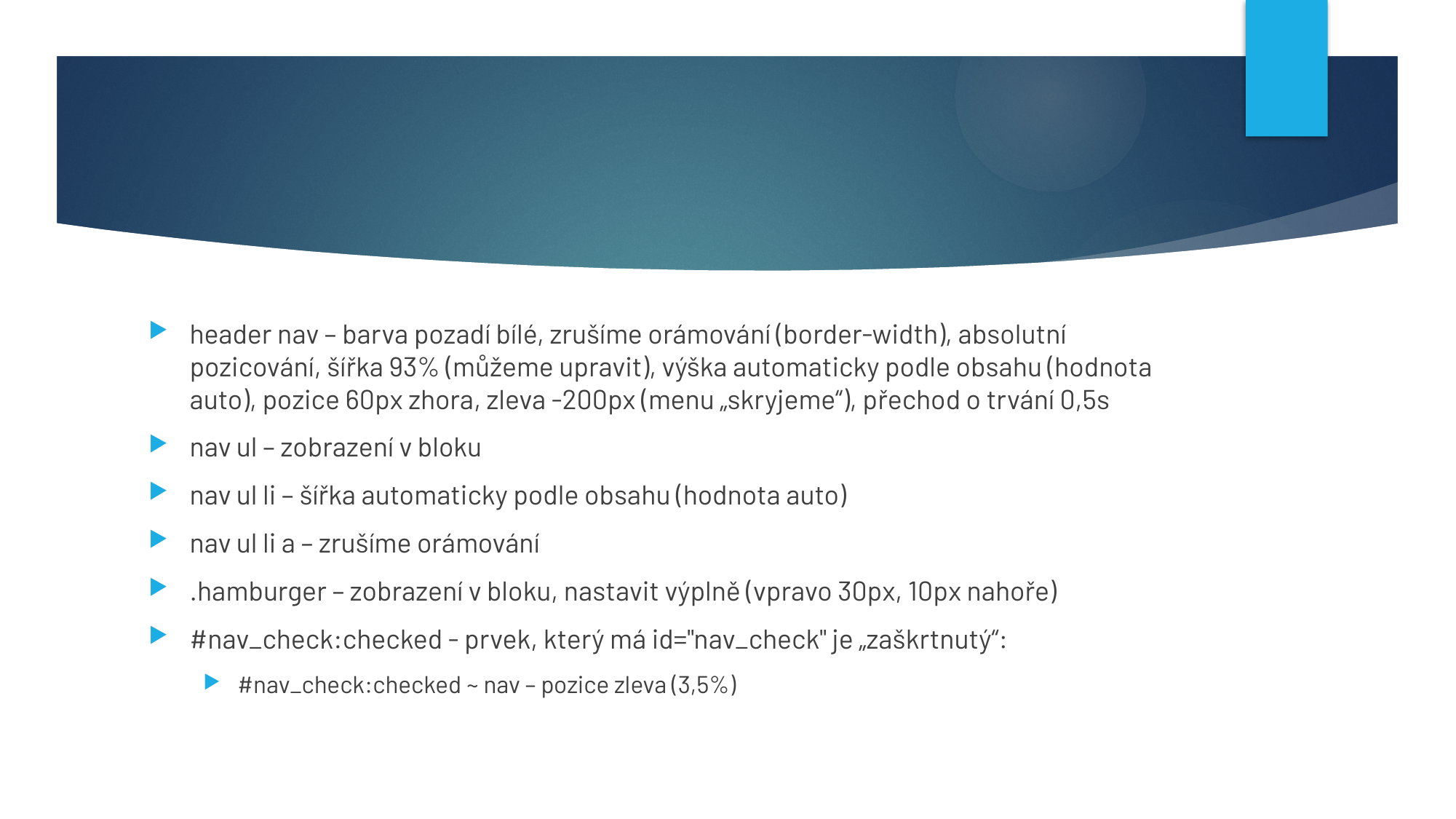

#
header nav – barva pozadí bílé, zrušíme orámování (border-width), absolutní pozicování, šířka 93% (můžeme upravit), výška automaticky podle obsahu (hodnota auto), pozice 60px zhora, zleva -200px (menu „skryjeme“), přechod o trvání 0,5s
nav ul – zobrazení v bloku
nav ul li – šířka automaticky podle obsahu (hodnota auto)
nav ul li a – zrušíme orámování
.hamburger – zobrazení v bloku, nastavit výplně (vpravo 30px, 10px nahoře)
#nav_check:checked - prvek, který má id="nav_check" je „zaškrtnutý“:
#nav_check:checked ~ nav – pozice zleva (3,5%)